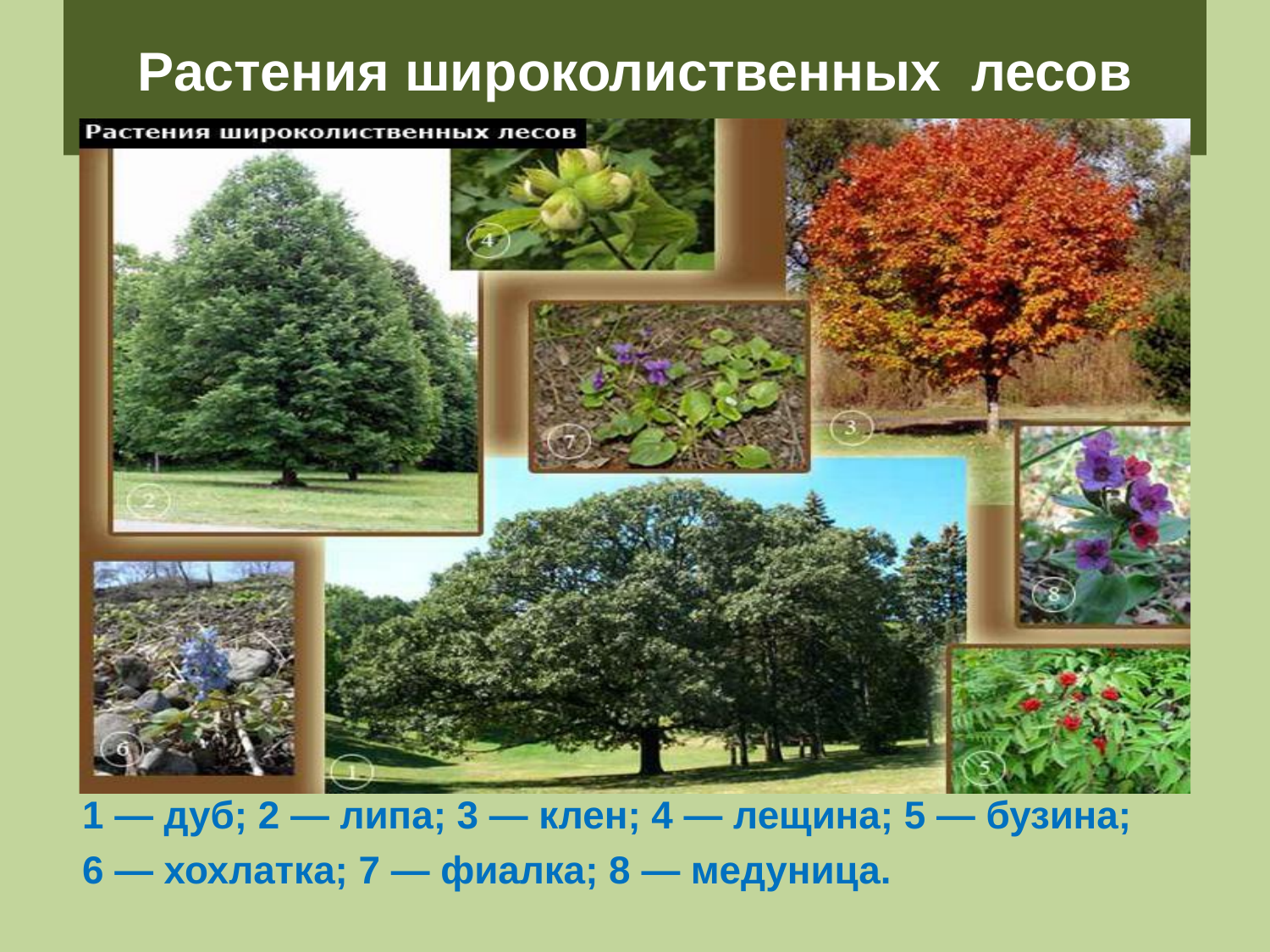

# Растения широколиственных  лесов

1 — дуб; 2 — липа; 3 — клен; 4 — лещина; 5 — бузина;
6 — хохлатка; 7 — фиалка; 8 — медуница.